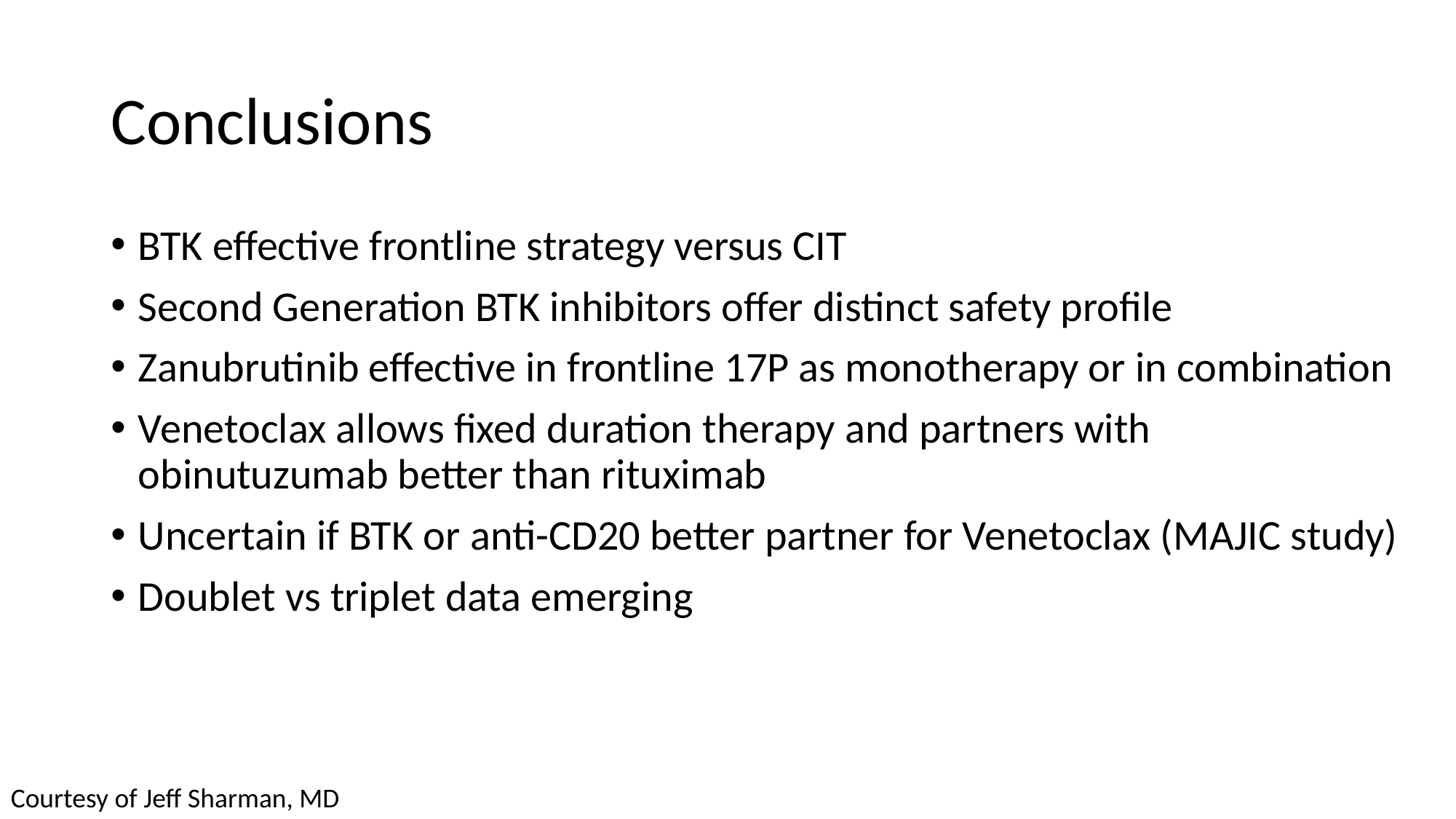

# Conclusions
BTK effective frontline strategy versus CIT
Second Generation BTK inhibitors offer distinct safety profile
Zanubrutinib effective in frontline 17P as monotherapy or in combination
Venetoclax allows fixed duration therapy and partners with obinutuzumab better than rituximab
Uncertain if BTK or anti-CD20 better partner for Venetoclax (MAJIC study)
Doublet vs triplet data emerging

Courtesy of Jeff Sharman, MD